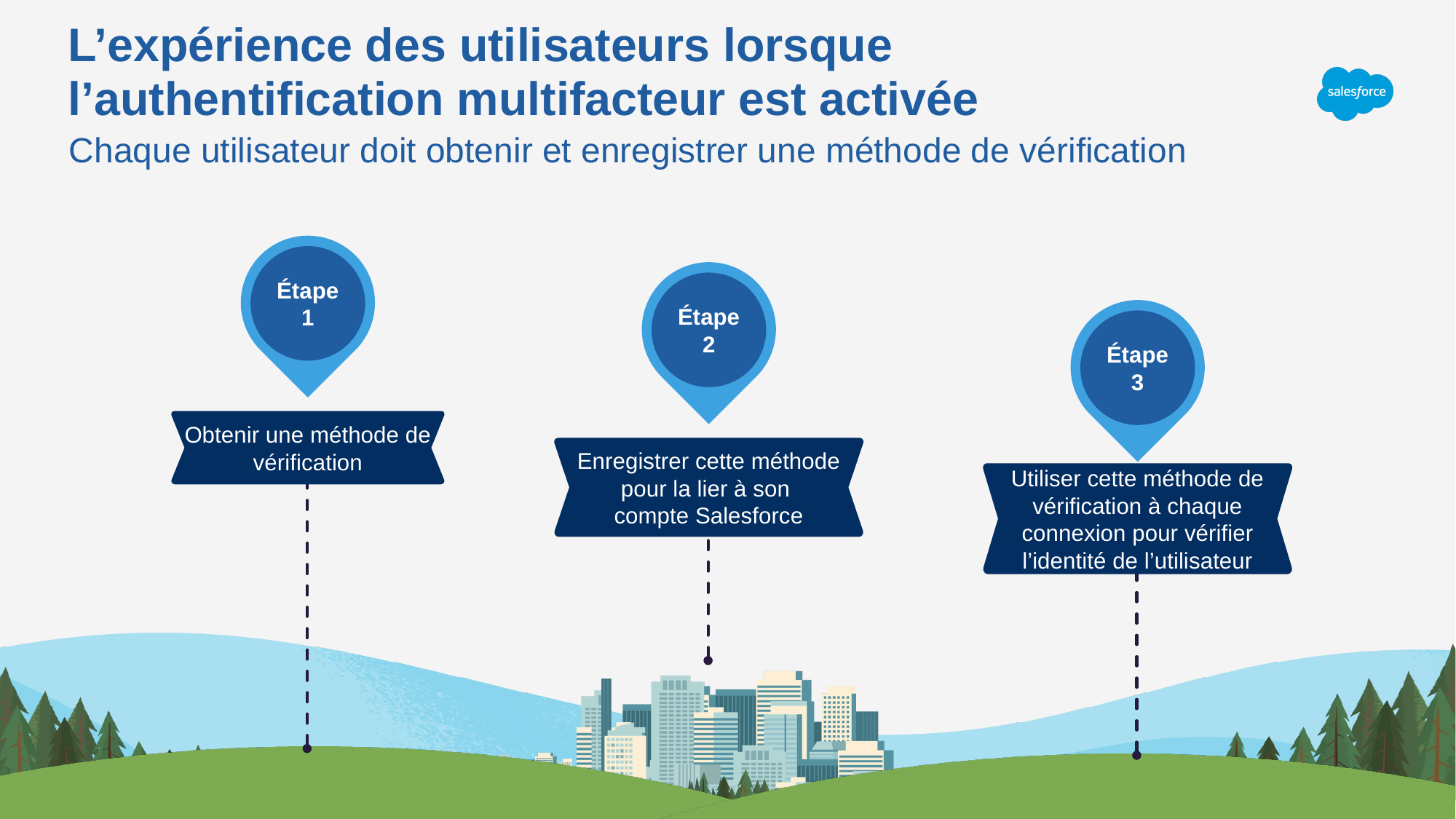

L’expérience des utilisateurs lorsque l’authentification multifacteur est activée
Chaque utilisateur doit obtenir et enregistrer une méthode de vérification

Étape 1

Étape 2

Étape 3
Obtenir une méthode de vérification
Enregistrer cette méthode pour la lier à son
compte Salesforce
Utiliser cette méthode de vérification à chaque connexion pour vérifier l’identité de l’utilisateur